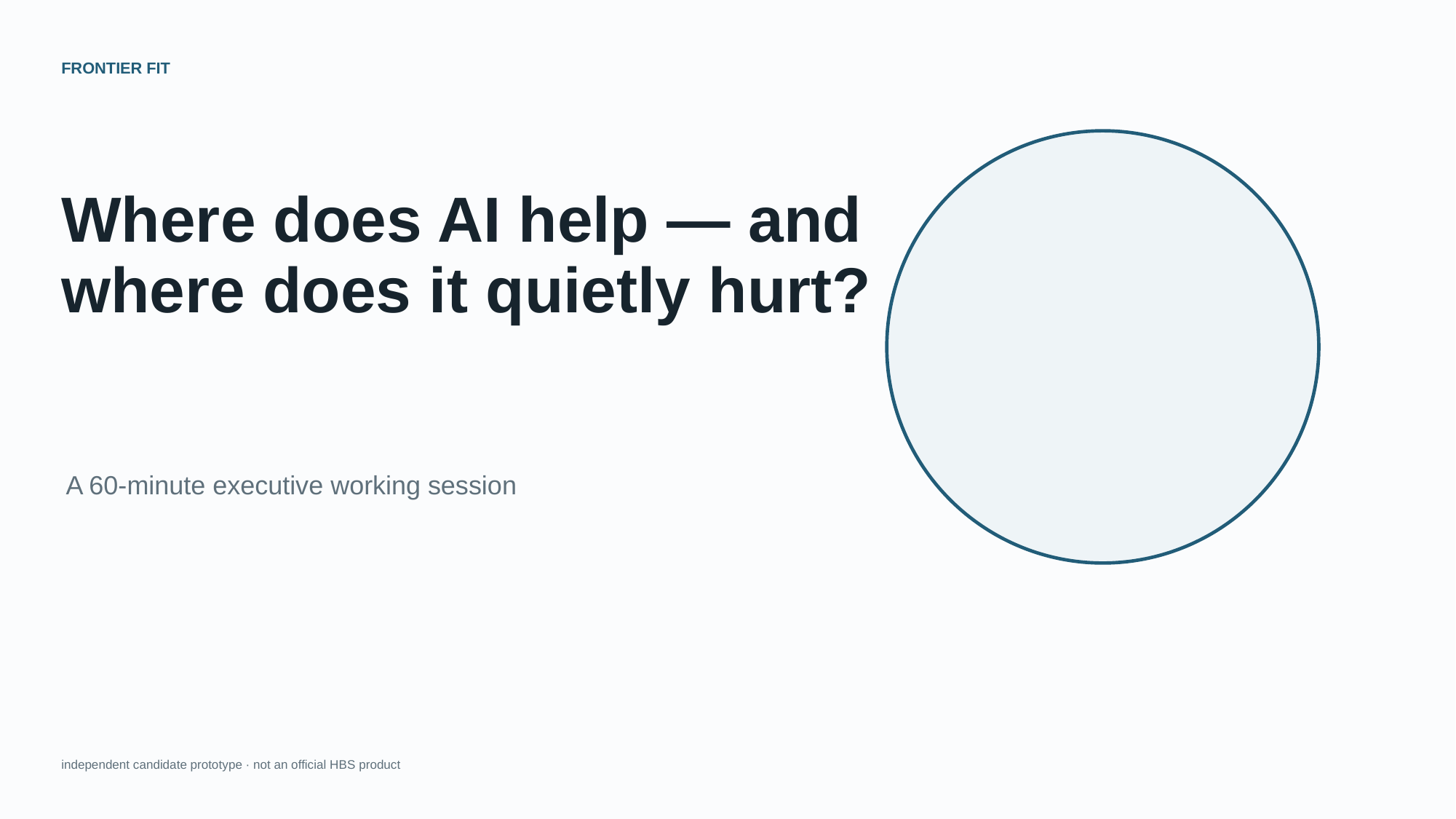

FRONTIER FIT

Where does AI help — and where does it quietly hurt?
A 60-minute executive working session
independent candidate prototype · not an official HBS product